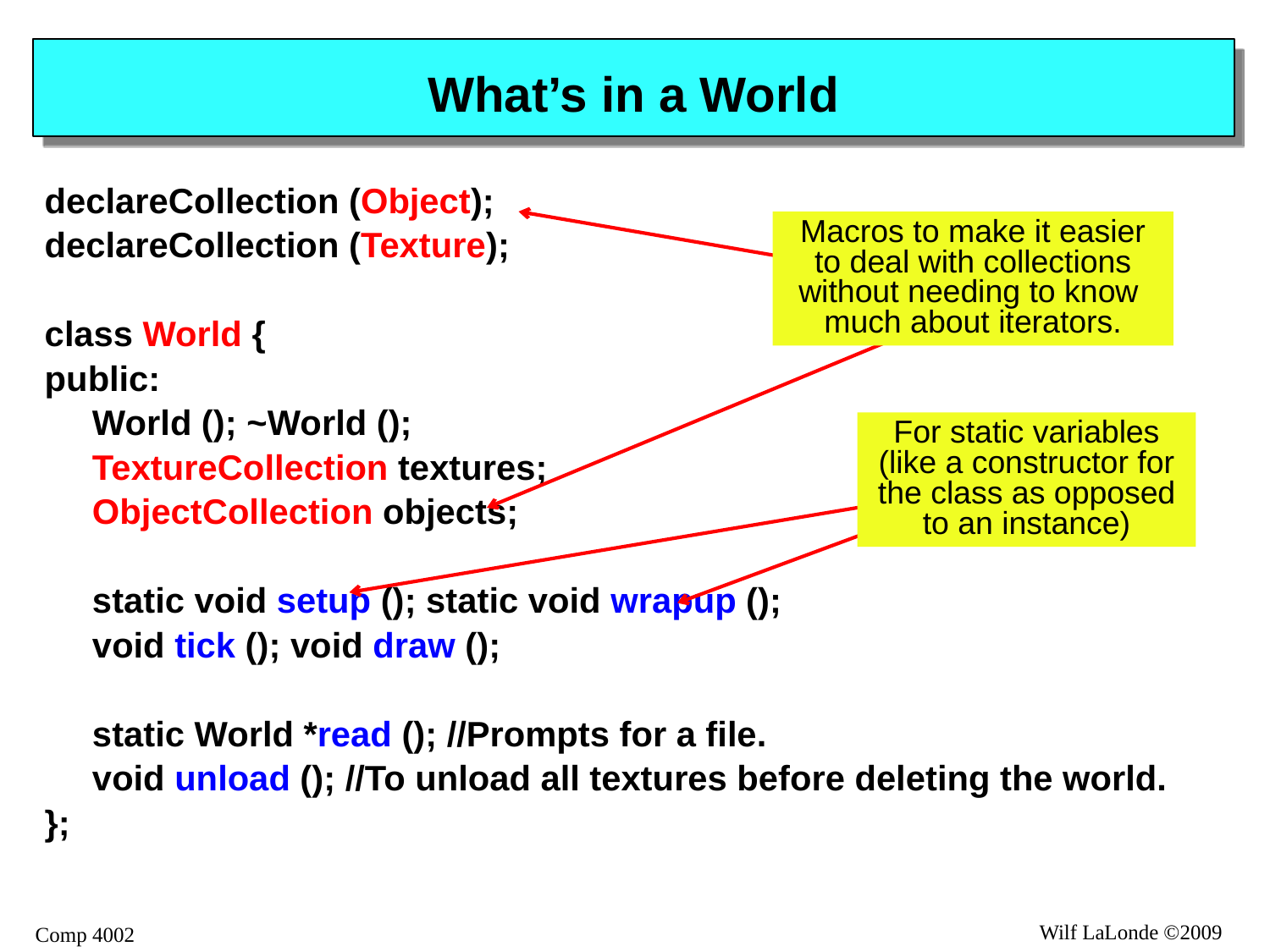

# What’s in a World
declareCollection (Object);
declareCollection (Texture);

class World {
public:
	World (); ~World ();
	TextureCollection textures;
	ObjectCollection objects;

	static void setup (); static void wrapup ();
	void tick (); void draw ();

	static World *read (); //Prompts for a file.
	void unload (); //To unload all textures before deleting the world.
};
Macros to make it easier to deal with collections without needing to know
much about iterators.
For static variables
(like a constructor for the class as opposed to an instance)